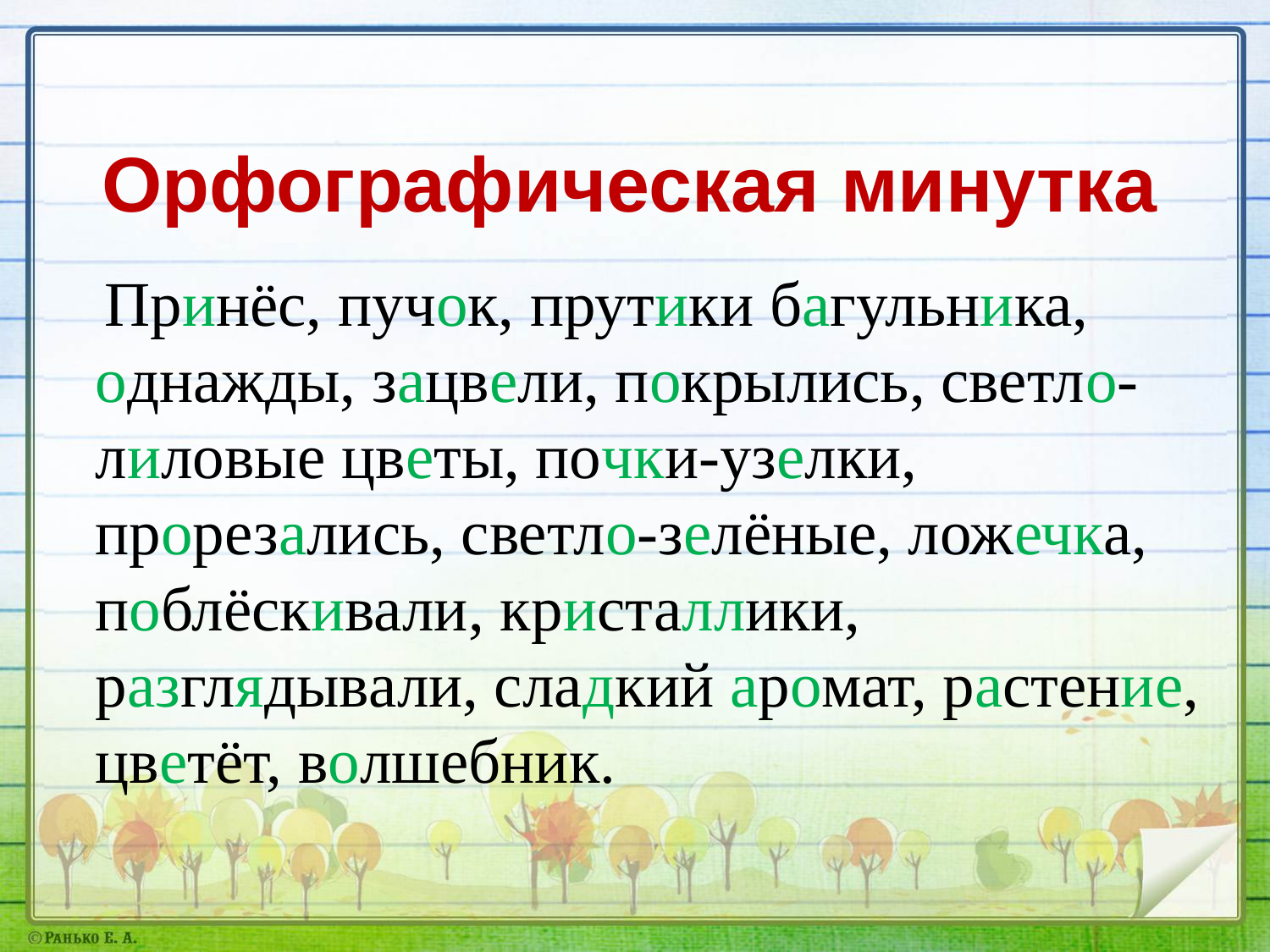

# Орфографическая минутка
    Принёс, пучок, прутики багульника, однажды, зацвели, покрылись, светло-лиловые цветы, почки-узелки, прорезались, светло-зелёные, ложечка, поблёскивали, кристаллики, разглядывали, сладкий аромат, растение, цветёт, волшебник.